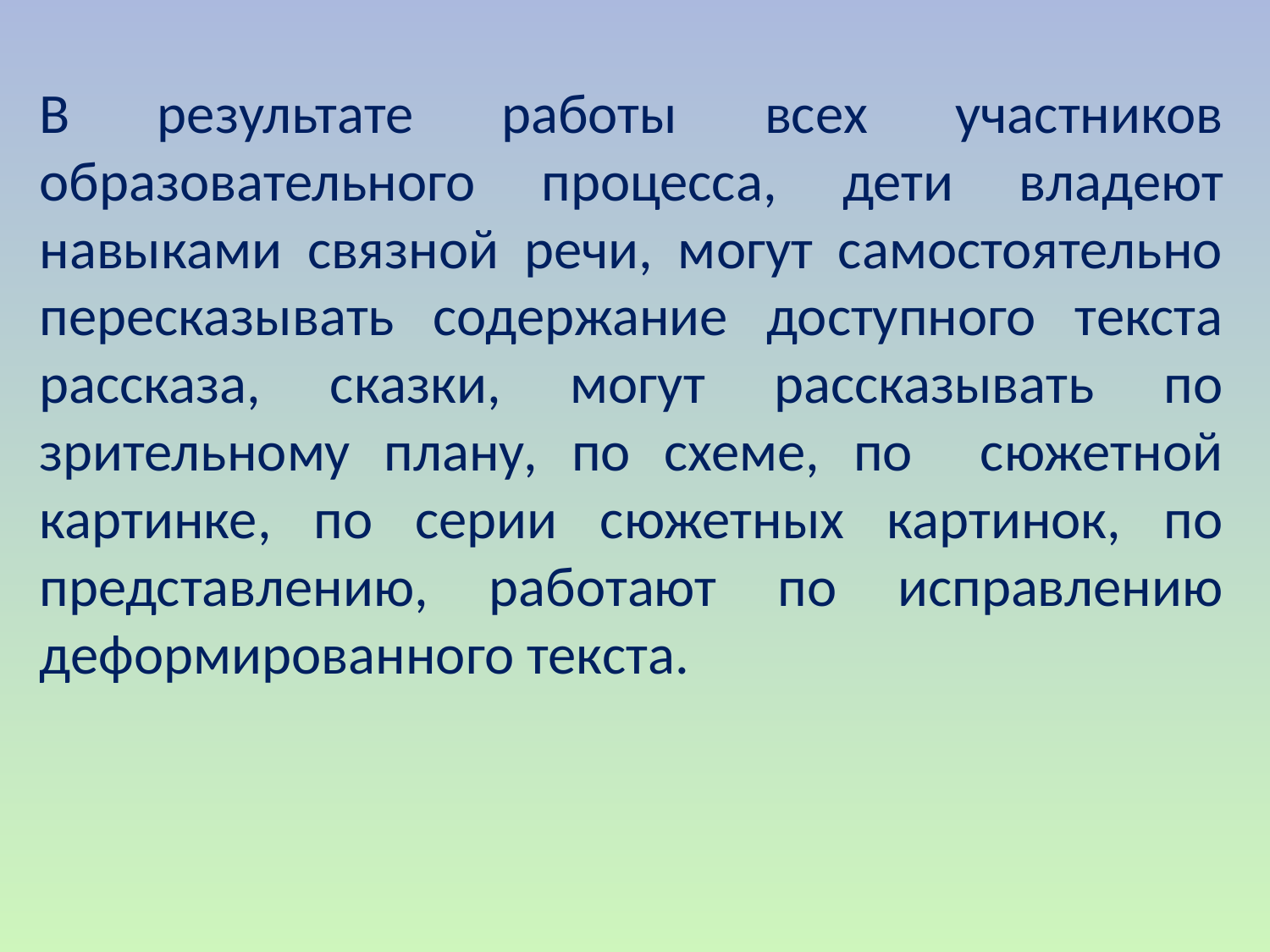

# В результате работы всех участников образовательного процесса, дети владеют навыками связной речи, могут самостоятельно пересказывать содержание доступного текста рассказа, сказки, могут рассказывать по зрительному плану, по схеме, по  сюжетной картинке, по серии сюжетных картинок, по представлению, работают по исправлению деформированного текста.